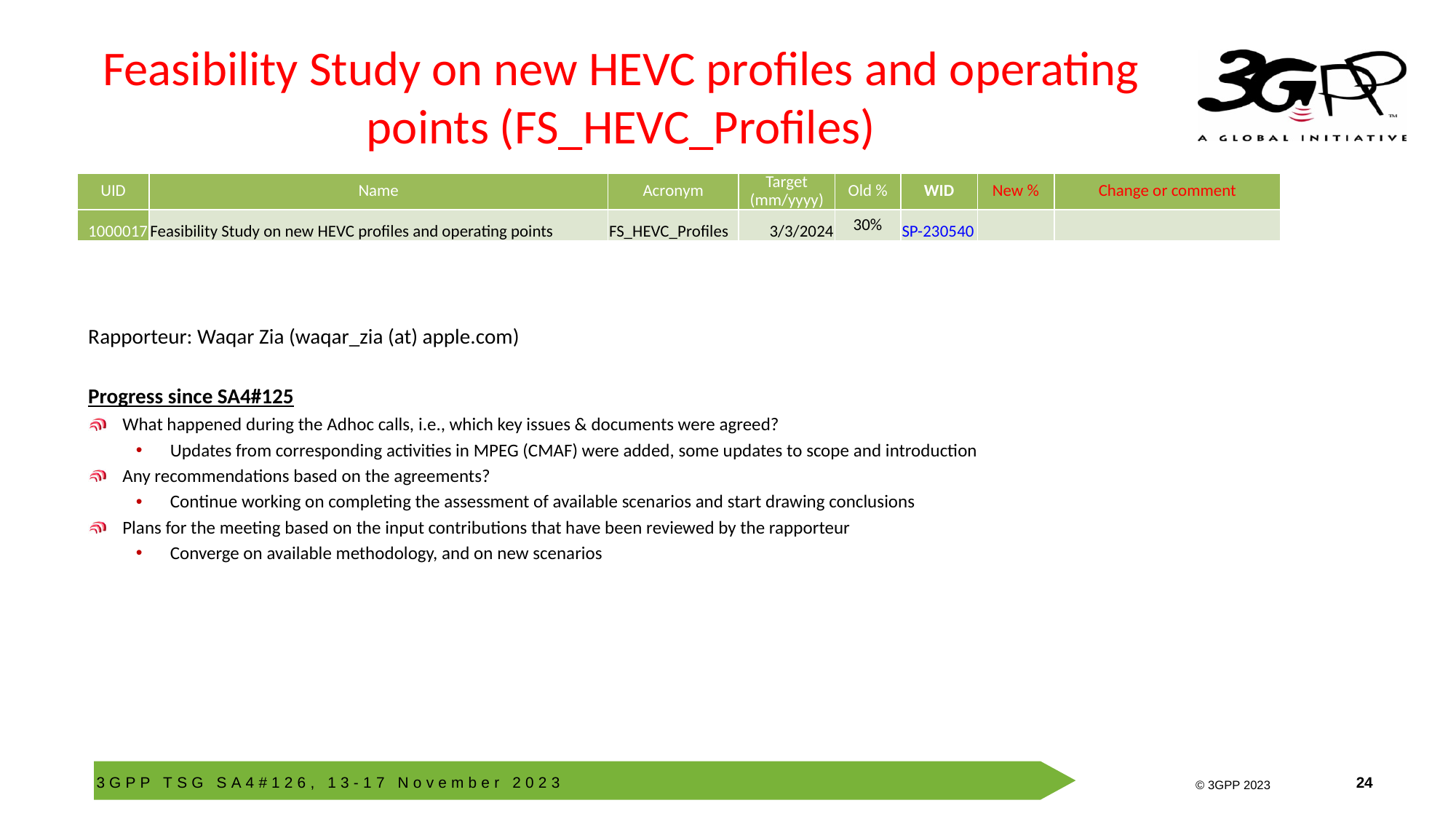

# Feasibility Study on new HEVC profiles and operating points (FS_HEVC_Profiles)
| UID | Name | Acronym | Target (mm/yyyy) | Old % | WID | New % | Change or comment |
| --- | --- | --- | --- | --- | --- | --- | --- |
| 1000017 | Feasibility Study on new HEVC profiles and operating points | FS\_HEVC\_Profiles | 3/3/2024 | 30% | SP-230540 |  |  |
Rapporteur: Waqar Zia (waqar_zia (at) apple.com)

Progress since SA4#125
What happened during the Adhoc calls, i.e., which key issues & documents were agreed?
Updates from corresponding activities in MPEG (CMAF) were added, some updates to scope and introduction
Any recommendations based on the agreements?
Continue working on completing the assessment of available scenarios and start drawing conclusions
Plans for the meeting based on the input contributions that have been reviewed by the rapporteur
Converge on available methodology, and on new scenarios